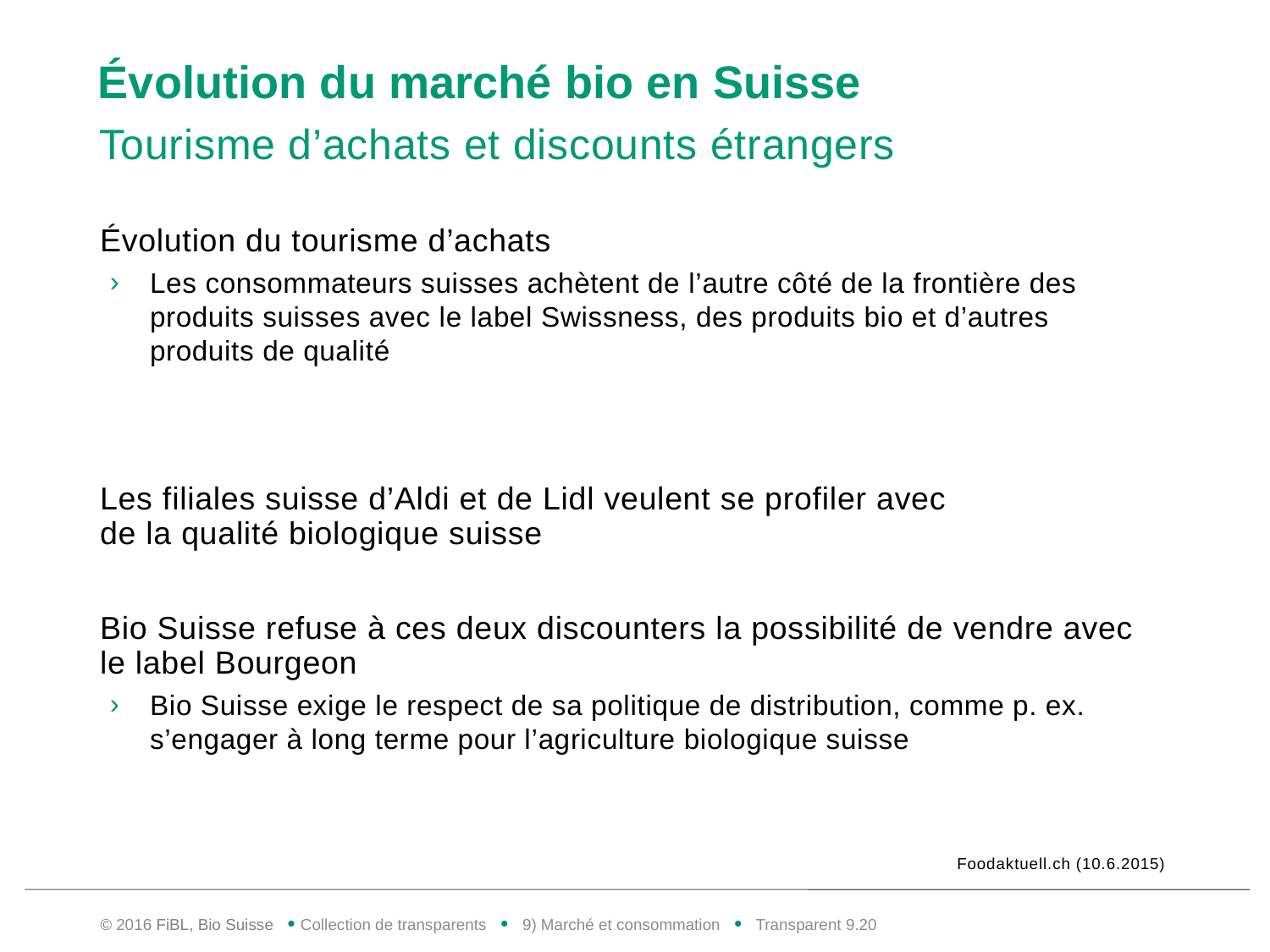

# Évolution du marché bio en Suisse
Tourisme d’achats et discounts étrangers
Évolution du tourisme d’achats
Les consommateurs suisses achètent de l’autre côté de la frontière des produits suisses avec le label Swissness, des produits bio et d’autres
produits de qualité

Les filiales suisse d’Aldi et de Lidl veulent se profiler avec
de la qualité biologique suisse

Bio Suisse refuse à ces deux discounters la possibilité de vendre avec le label Bourgeon
Bio Suisse exige le respect de sa politique de distribution, comme p. ex. s’engager à long terme pour l’agriculture biologique suisse
Foodaktuell.ch (10.6.2015)
© 2016 FiBL, Bio Suisse   • Collection de transparents   •   9) Marché et consommation   •   Transparent 9.20